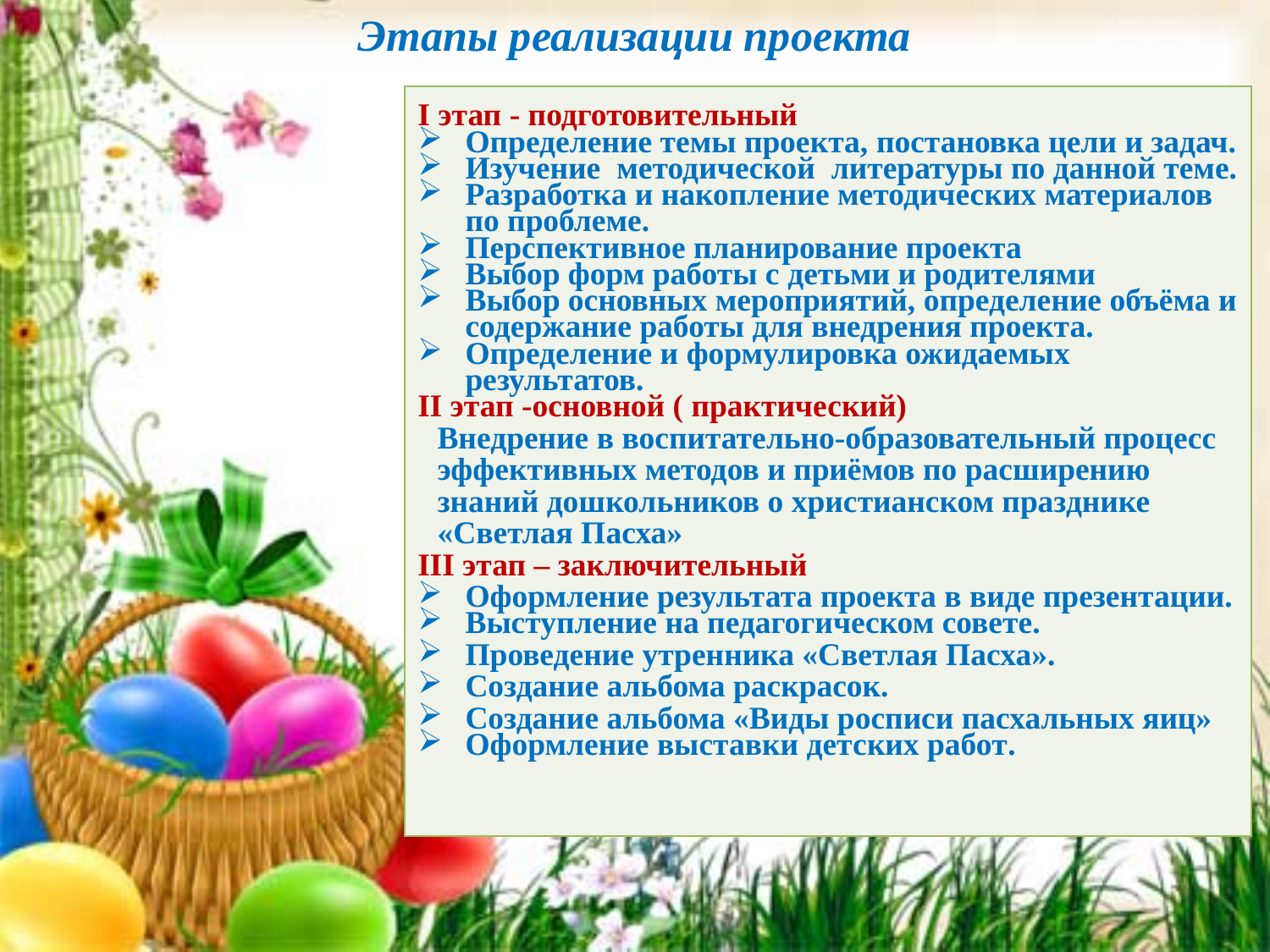

# Этапы реализации проекта

| I этап - подготовительный Определение темы проекта, постановка цели и задач. Изучение методической литературы по данной теме. Разработка и накопление методических материалов по проблеме. Перспективное планирование проекта Выбор форм работы с детьми и родителями Выбор основных мероприятий, определение объёма и содержание работы для внедрения проекта. Определение и формулировка ожидаемых результатов. II этап -основной ( практический) Внедрение в воспитательно-образовательный процесс эффективных методов и приёмов по расширению знаний дошкольников о христианском празднике «Светлая Пасха» III этап – заключительный Оформление результата проекта в виде презентации. Выступление на педагогическом совете. Проведение утренника «Светлая Пасха». Создание альбома раскрасок. Создание альбома «Виды росписи пасхальных яиц» Оформление выставки детских работ. |
| --- |